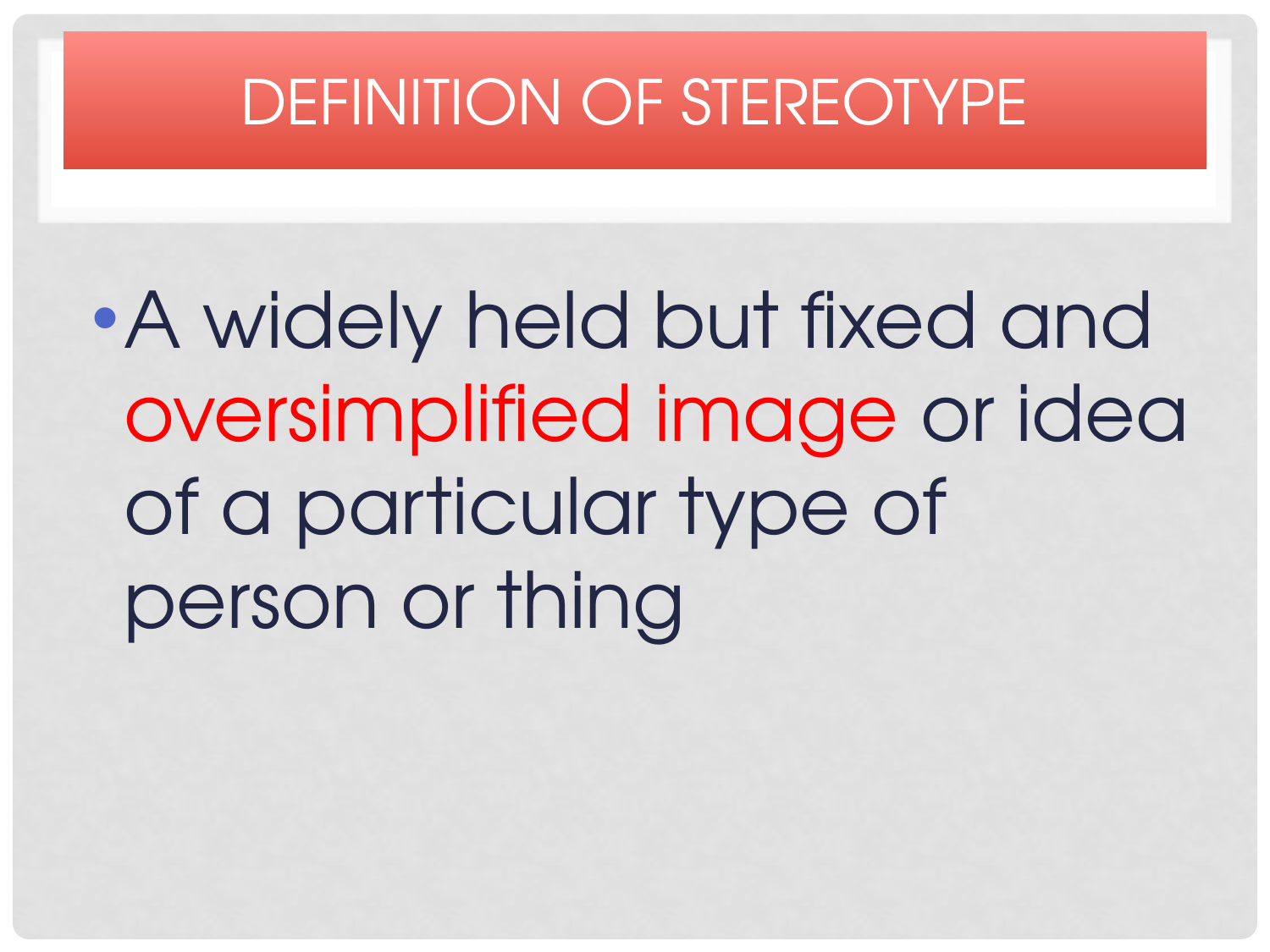

# Definition of Stereotype
A widely held but fixed and oversimplified image or idea of a particular type of person or thing